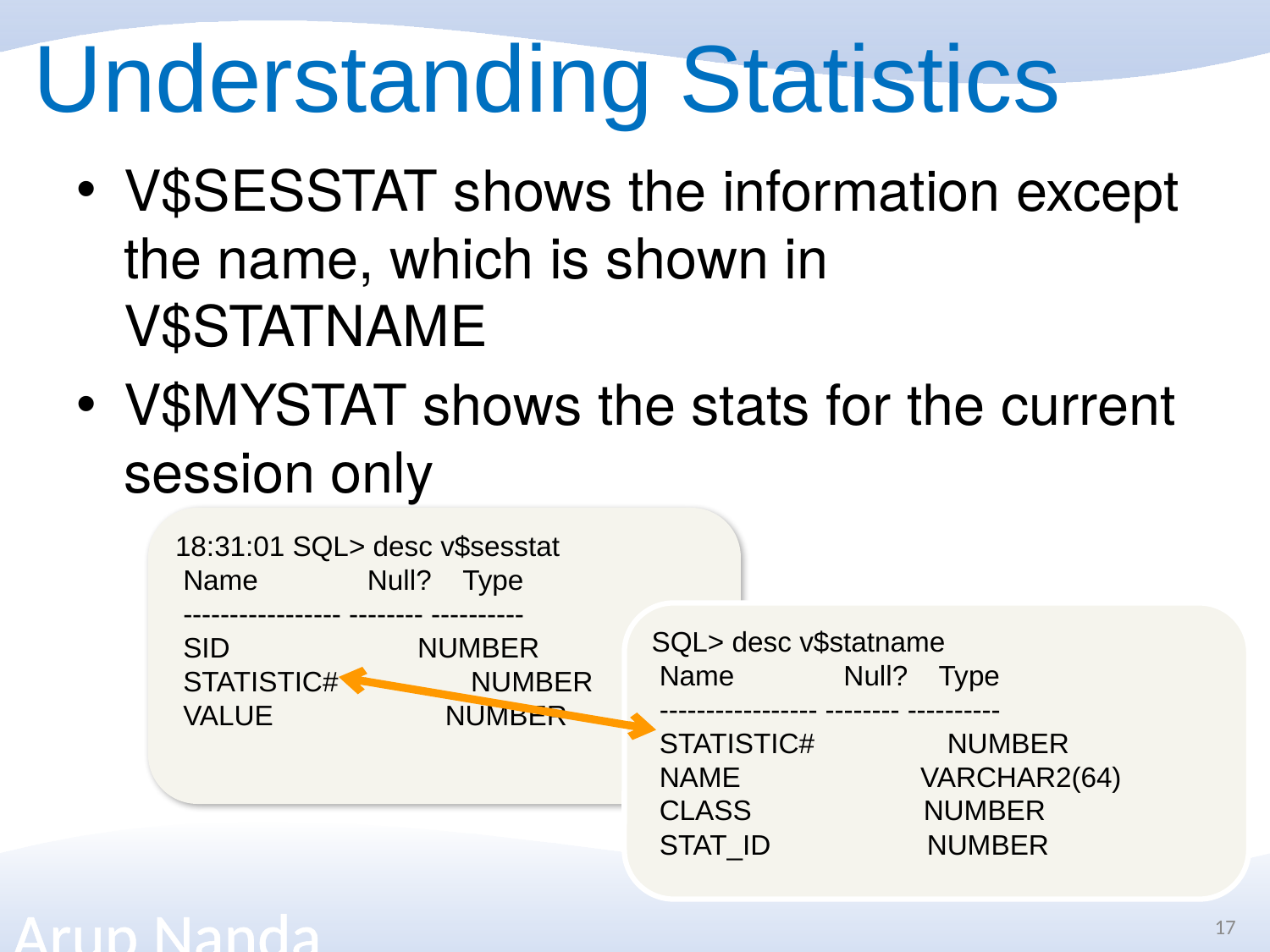

# Understanding Statistics
V$SESSTAT shows the information except the name, which is shown in V$STATNAME
V$MYSTAT shows the stats for the current session only

18:31:01 SQL> desc v$sesstat
 Name              Null?    Type
 ----------------- -------- ----------
 SID                        NUMBER
 STATISTIC#                 NUMBER
 VALUE                      NUMBER

SQL> desc v$statname
 Name              Null?    Type
 ----------------- -------- ----------
 STATISTIC#                 NUMBER
 NAME                       VARCHAR2(64)
 CLASS                      NUMBER
 STAT_ID                    NUMBER

17